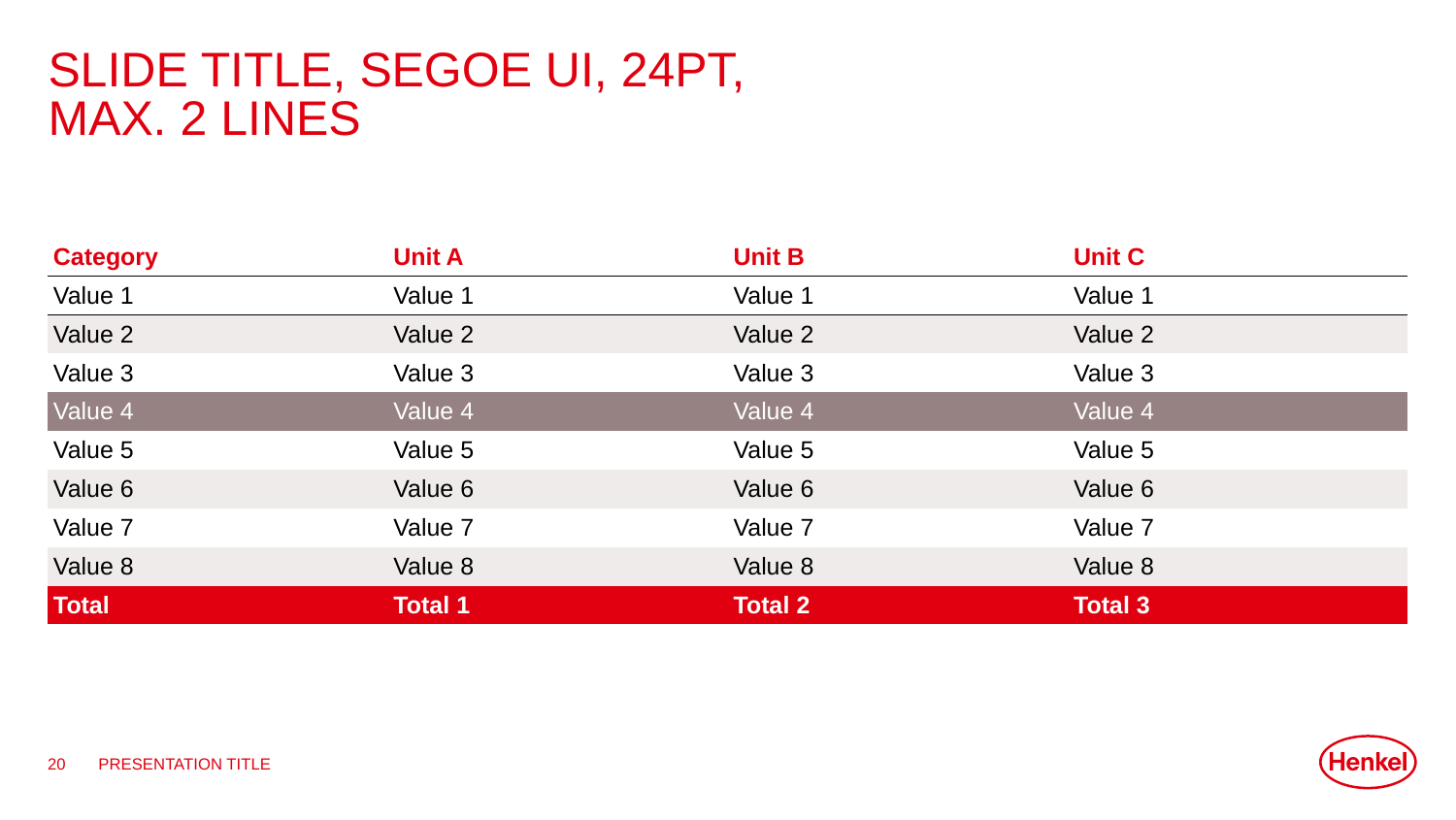

# Slide Title, Segoe UI, 24pt, Max. 2 Lines
| Category | Unit A | Unit B | Unit C |
| --- | --- | --- | --- |
| Value 1 | Value 1 | Value 1 | Value 1 |
| Value 2 | Value 2 | Value 2 | Value 2 |
| Value 3 | Value 3 | Value 3 | Value 3 |
| Value 4 | Value 4 | Value 4 | Value 4 |
| Value 5 | Value 5 | Value 5 | Value 5 |
| Value 6 | Value 6 | Value 6 | Value 6 |
| Value 7 | Value 7 | Value 7 | Value 7 |
| Value 8 | Value 8 | Value 8 | Value 8 |
| Total | Total 1 | Total 2 | Total 3 |
20
Presentation title